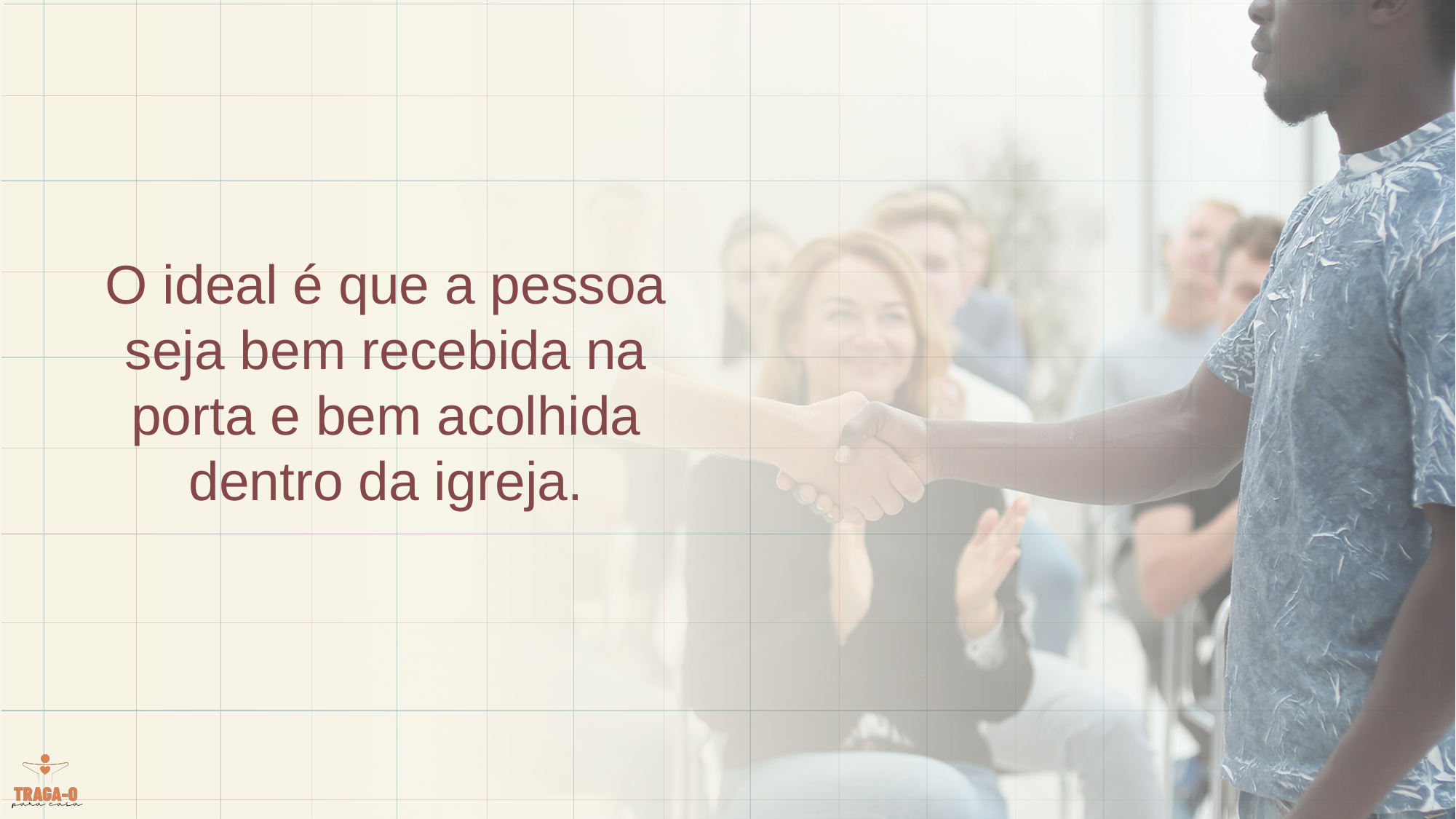

O ideal é que a pessoa seja bem recebida na porta e bem acolhida dentro da igreja.